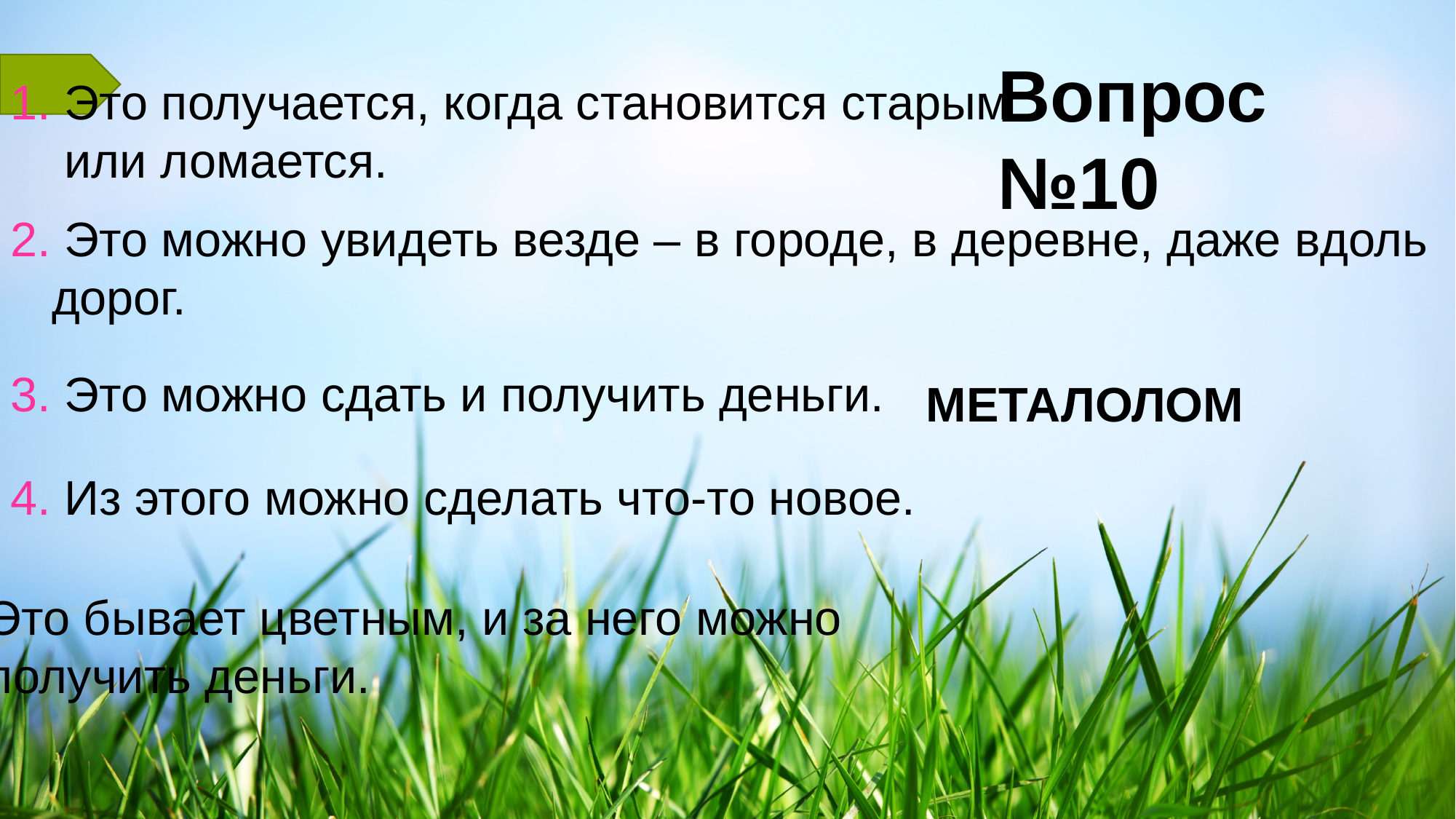

Вопрос №10
1. Это получается, когда становится старым
    или ломается.
2. Это можно увидеть везде – в городе, в деревне, даже вдоль дорог.
3. Это можно сдать и получить деньги.
МЕТАЛОЛОМ
4. Из этого можно сделать что-то новое.
5. Это бывает цветным, и за него можно
    получить деньги.